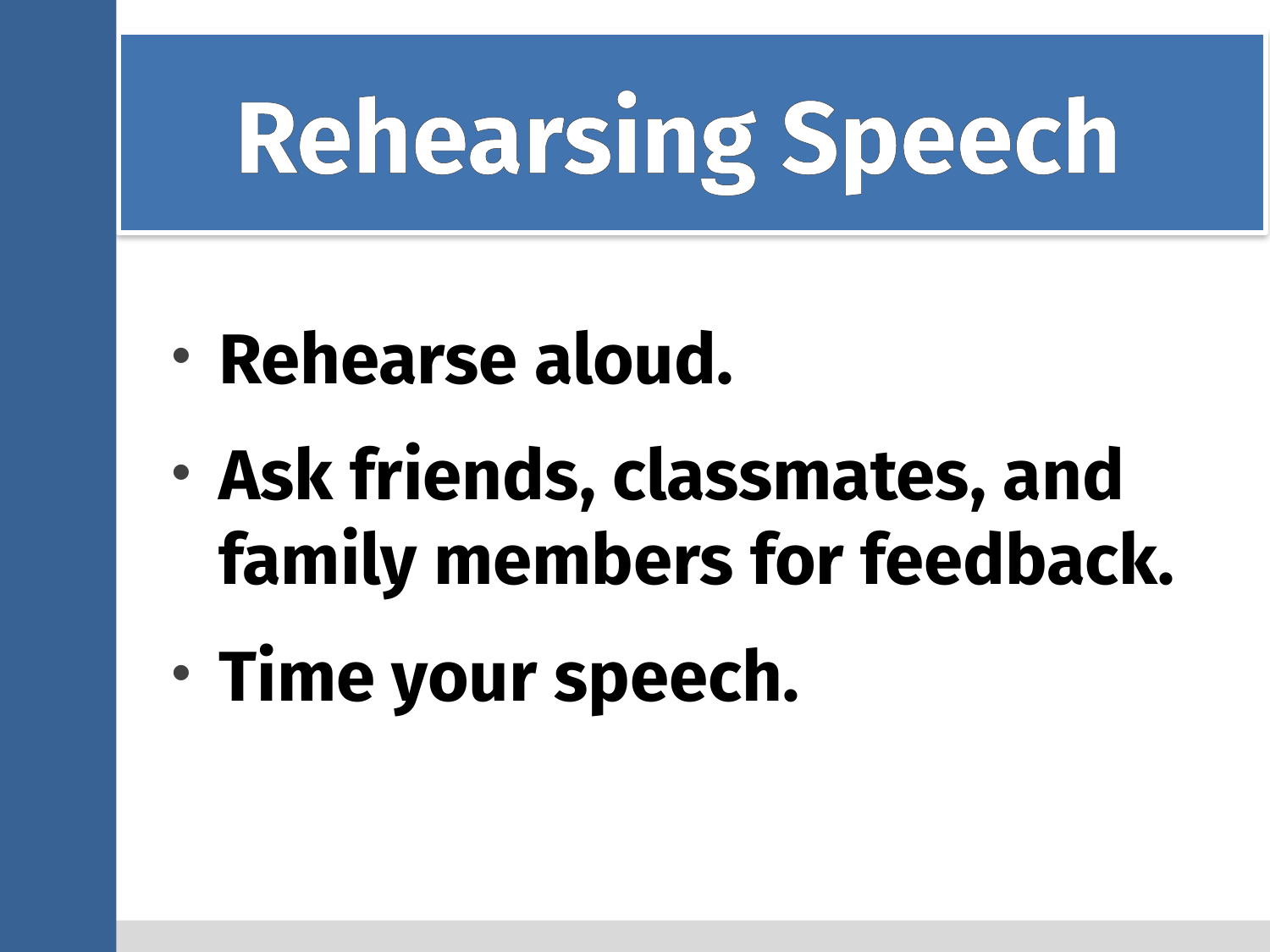

# Rehearsing Speech
Rehearse aloud.
Ask friends, classmates, and family members for feedback.
Time your speech.